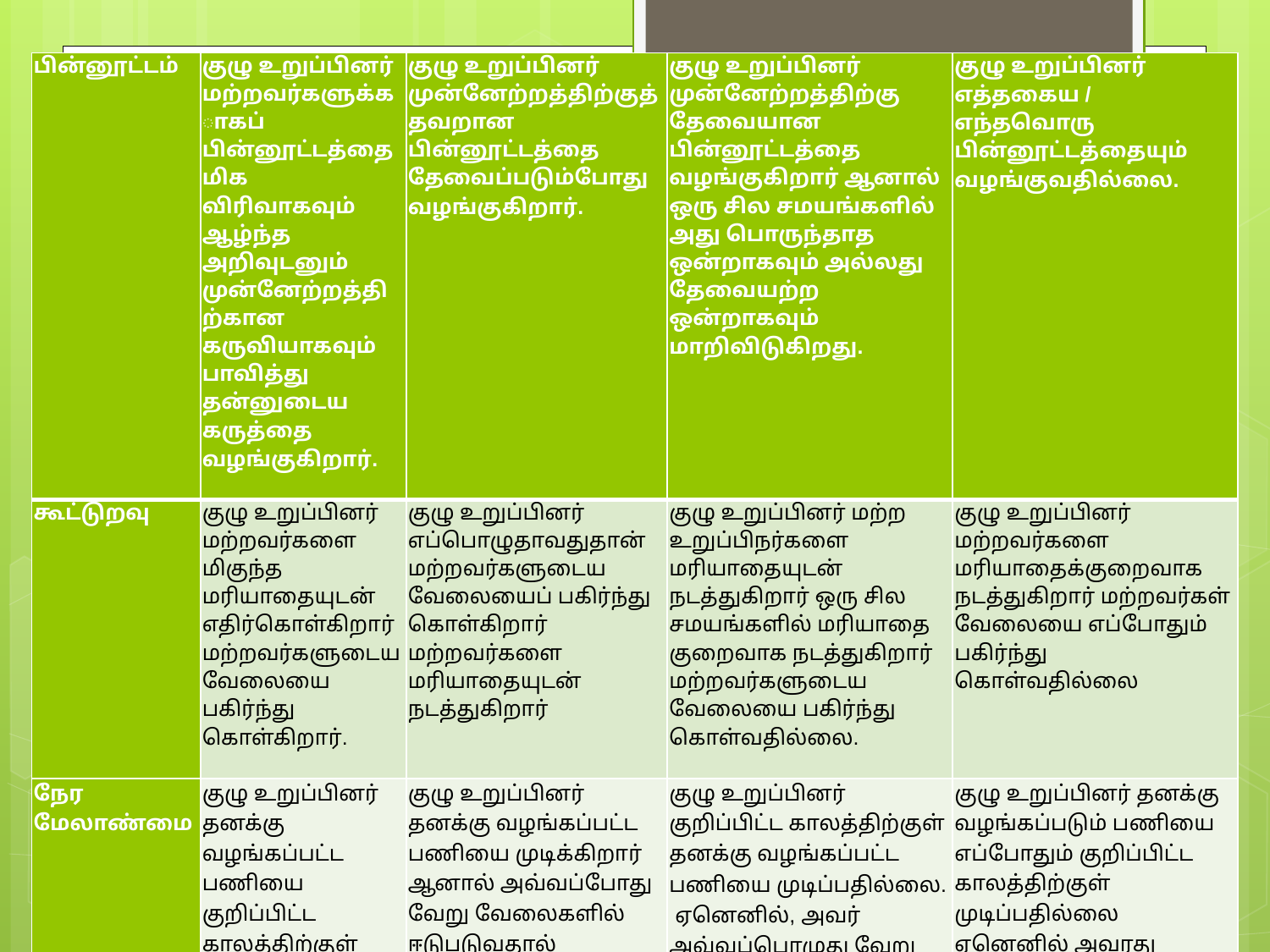

| பின்னூட்டம் | குழு உறுப்பினர் மற்றவர்களுக்காகப் பின்னூட்டத்தை மிக விரிவாகவும் ஆழ்ந்த அறிவுடனும் முன்னேற்றத்திற்கான கருவியாகவும் பாவித்து தன்னுடைய கருத்தை வழங்குகிறார். | குழு உறுப்பினர் முன்னேற்றத்திற்குத் தவறான பின்னூட்டத்தை தேவைப்படும்போது வழங்குகிறார். | குழு உறுப்பினர் முன்னேற்றத்திற்கு தேவையான பின்னூட்டத்தை வழங்குகிறார் ஆனால் ஒரு சில சமயங்களில் அது பொருந்தாத ஒன்றாகவும் அல்லது தேவையற்ற ஒன்றாகவும் மாறிவிடுகிறது. | குழு உறுப்பினர் எத்தகைய / எந்தவொரு பின்னூட்டத்தையும் வழங்குவதில்லை. |
| --- | --- | --- | --- | --- |
| கூட்டுறவு | குழு உறுப்பினர் மற்றவர்களை மிகுந்த மரியாதையுடன் எதிர்கொள்கிறார் மற்றவர்களுடைய வேலையை பகிர்ந்து கொள்கிறார். | குழு உறுப்பினர் எப்பொழுதாவதுதான் மற்றவர்களுடைய வேலையைப் பகிர்ந்து கொள்கிறார் மற்றவர்களை மரியாதையுடன் நடத்துகிறார் | குழு உறுப்பினர் மற்ற உறுப்பிநர்களை மரியாதையுடன் நடத்துகிறார் ஒரு சில சமயங்களில் மரியாதை குறைவாக நடத்துகிறார் மற்றவர்களுடைய வேலையை பகிர்ந்து கொள்வதில்லை. | குழு உறுப்பினர் மற்றவர்களை மரியாதைக்குறைவாக நடத்துகிறார் மற்றவர்கள் வேலையை எப்போதும் பகிர்ந்து கொள்வதில்லை |
| நேர மேலாண்மை | குழு உறுப்பினர் தனக்கு வழங்கப்பட்ட பணியை குறிப்பிட்ட காலத்திற்குள் முடிக்கிறார் | குழு உறுப்பினர் தனக்கு வழங்கப்பட்ட பணியை முடிக்கிறார் ஆனால் அவ்வப்போது வேறு வேலைகளில் ஈடுபடுவதால் குறிப்பிட்ட காலத்திற்குள் பணியை முடிக்க முடிவதில்லை. | குழு உறுப்பினர் குறிப்பிட்ட காலத்திற்குள் தனக்கு வழங்கப்பட்ட பணியை முடிப்பதில்லை. ஏனெனில், அவர் அவ்வப்பொழுது வேறு சில பணியில் ஈடுபடுகிறார். | குழு உறுப்பினர் தனக்கு வழங்கப்படும் பணியை எப்போதும் குறிப்பிட்ட காலத்திற்குள் முடிப்பதில்லை ஏனெனில் அவரது நடவடிக்கை குழுவில் இணைந்து போகும் வண்ணம் காணப்படவில்லை. |